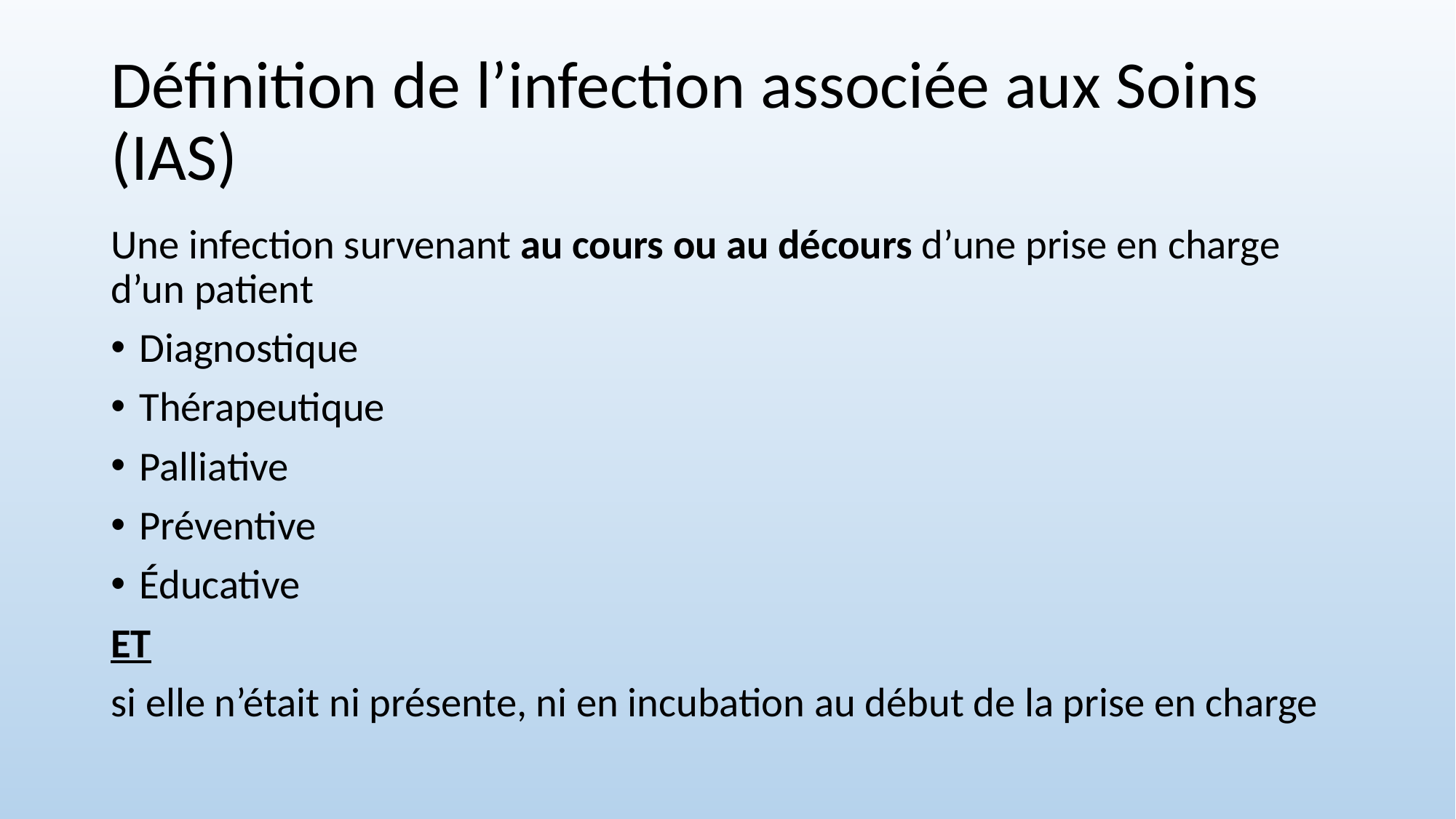

# Définition de l’infection associée aux Soins (IAS)
Une infection survenant au cours ou au décours d’une prise en charge d’un patient
Diagnostique
Thérapeutique
Palliative
Préventive
Éducative
ET
si elle n’était ni présente, ni en incubation au début de la prise en charge